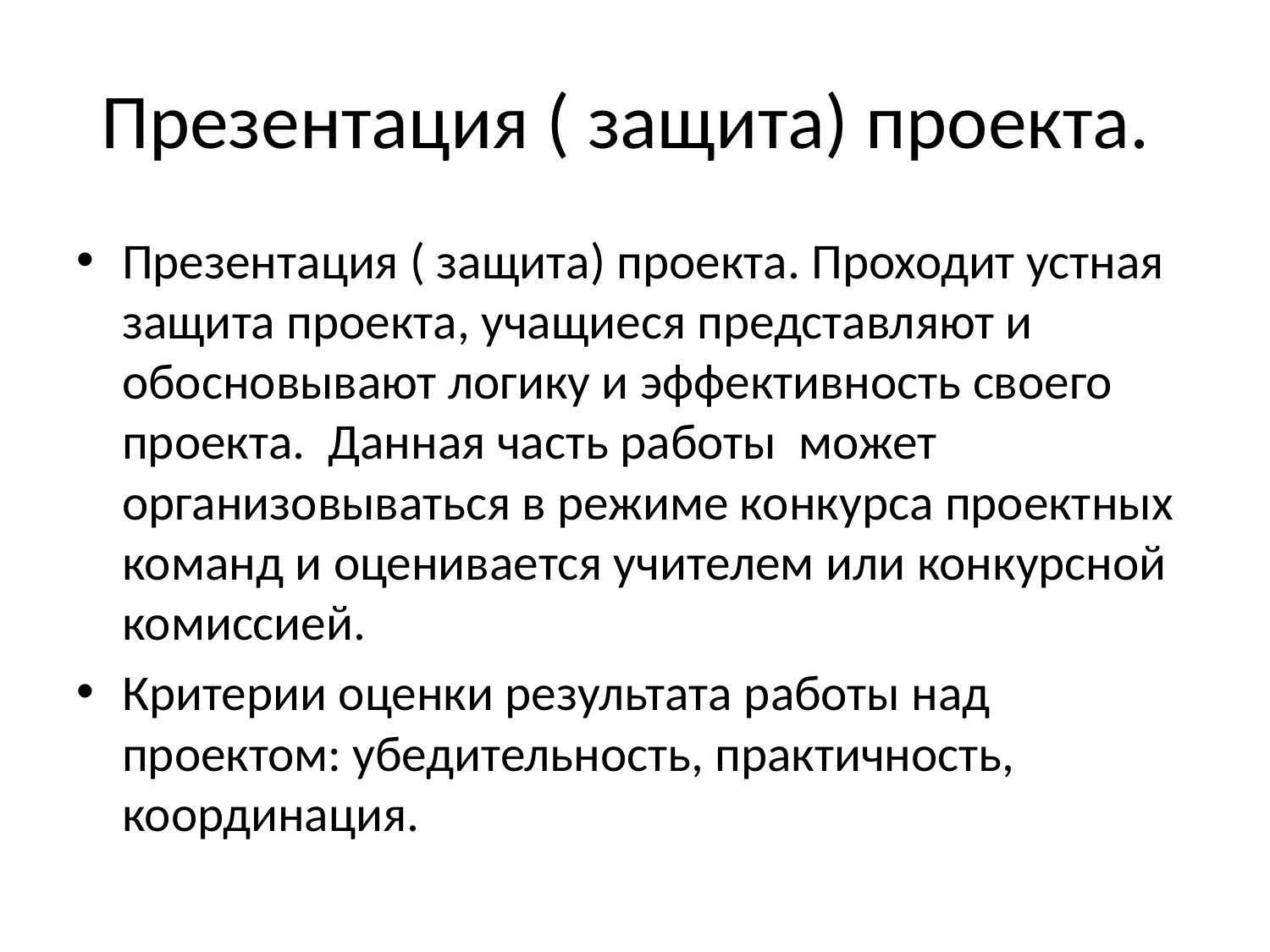

# Презентация ( защита) проекта.
Презентация ( защита) проекта. Проходит устная защита проекта, учащиеся представляют и обосновывают логику и эффективность своего проекта.  Данная часть работы  может организовываться в режиме конкурса проектных команд и оценивается учителем или конкурсной комиссией.
Критерии оценки результата работы над проектом: убедительность, практичность, координация.